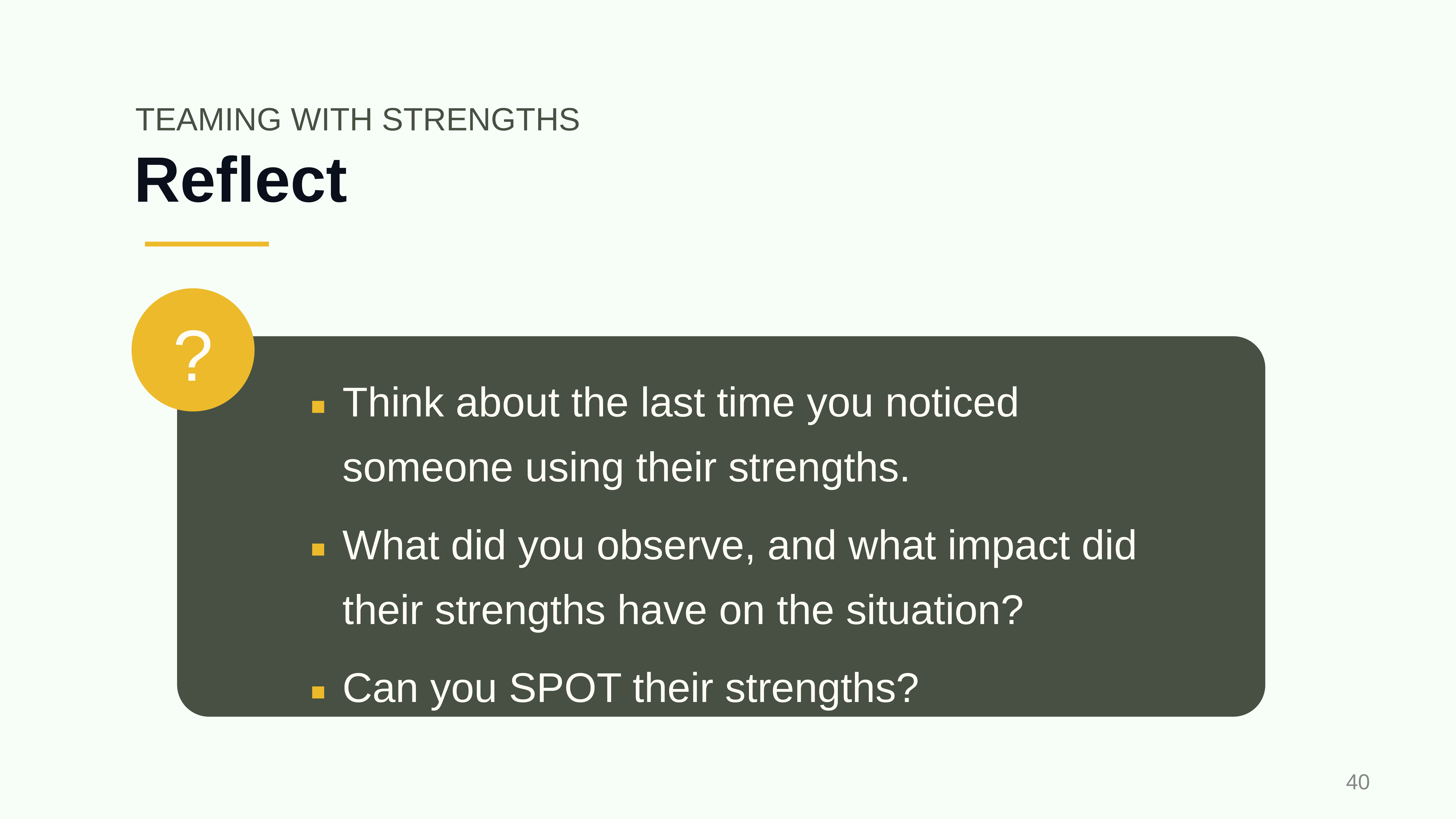

TEAMING WITH STRENGTHS
# Reflect

?

Think about the last time you noticed someone using their strengths.
What did you observe, and what impact did their strengths have on the situation?
Can you SPOT their strengths?
40